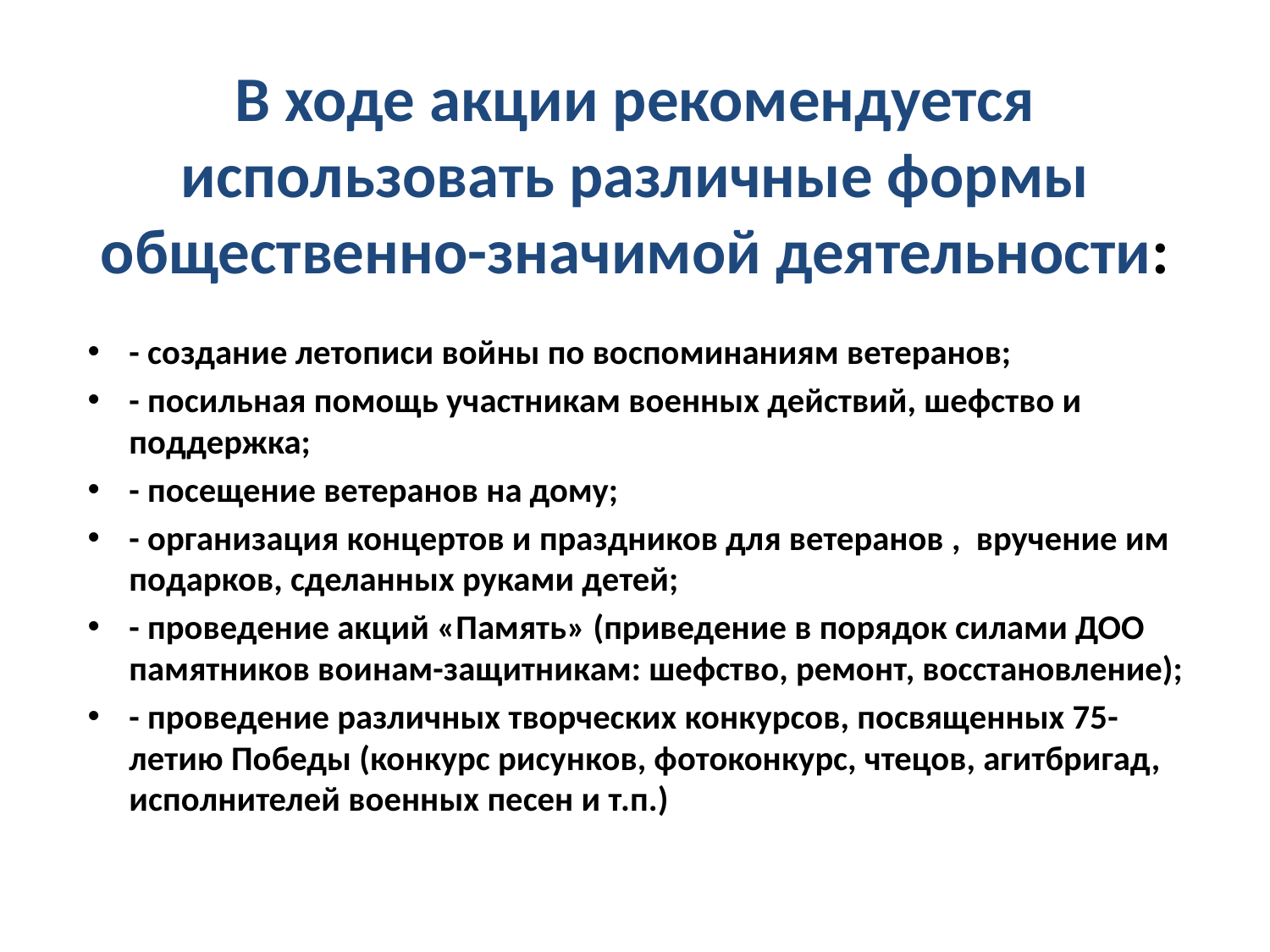

# В ходе акции рекомендуется использовать различные формы общественно-значимой деятельности:
- создание летописи войны по воспоминаниям ветеранов;
- посильная помощь участникам военных действий, шефство и поддержка;
- посещение ветеранов на дому;
- организация концертов и праздников для ветеранов ,  вручение им подарков, сделанных руками детей;
- проведение акций «Память» (приведение в порядок силами ДОО  памятников воинам-защитникам: шефство, ремонт, восстановление);
- проведение различных творческих конкурсов, посвященных 75-летию Победы (конкурс рисунков, фотоконкурс, чтецов, агитбригад, исполнителей военных песен и т.п.)